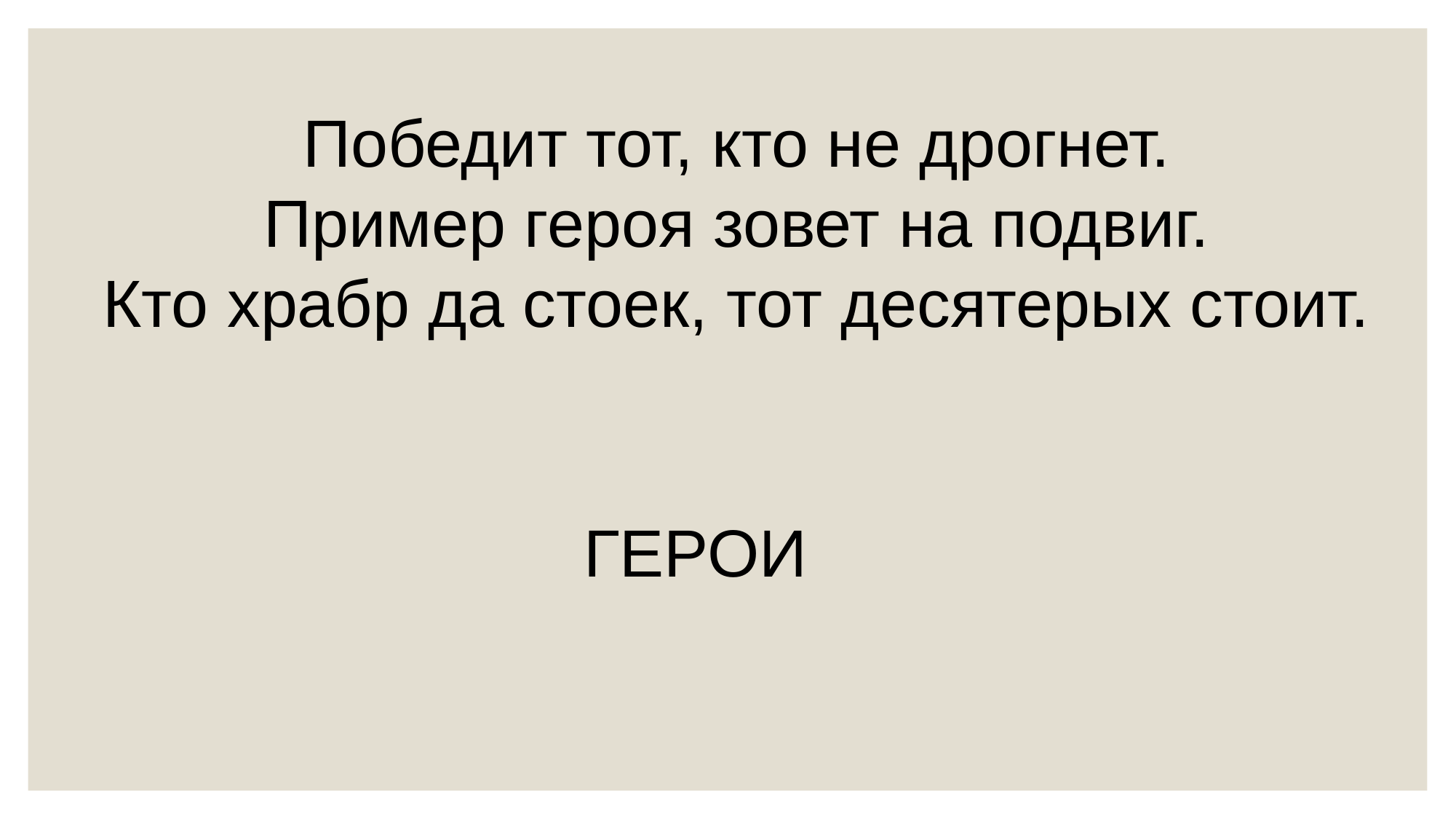

Победит тот, кто не дрогнет.
Пример героя зовет на подвиг.
Кто храбр да стоек, тот десятерых стоит.
ГЕРОИ